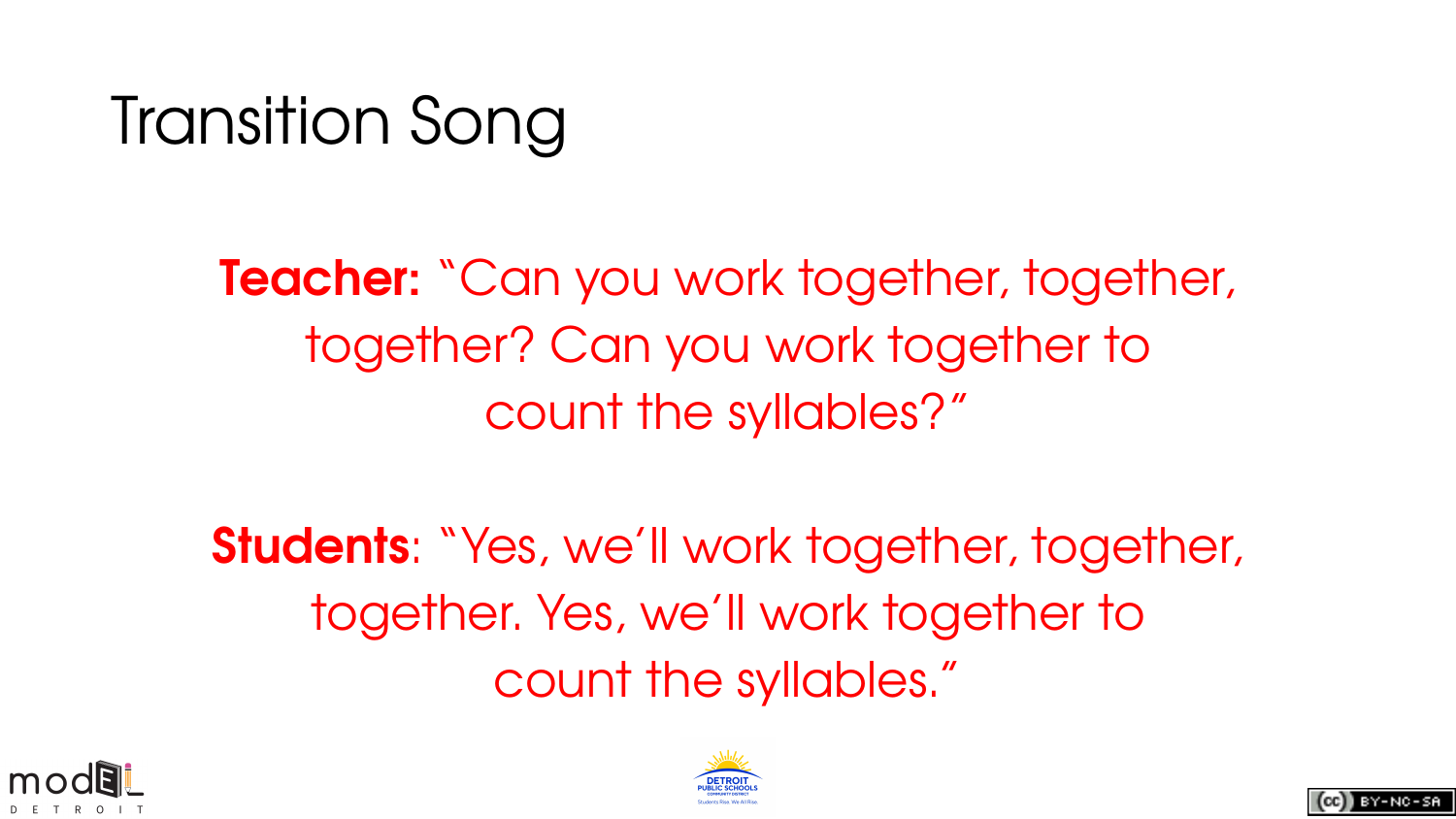

# Transition Song
Teacher: “Can you work together, together, together? Can you work together to
count the syllables?”

Students: “Yes, we’ll work together, together, together. Yes, we’ll work together to
count the syllables.”